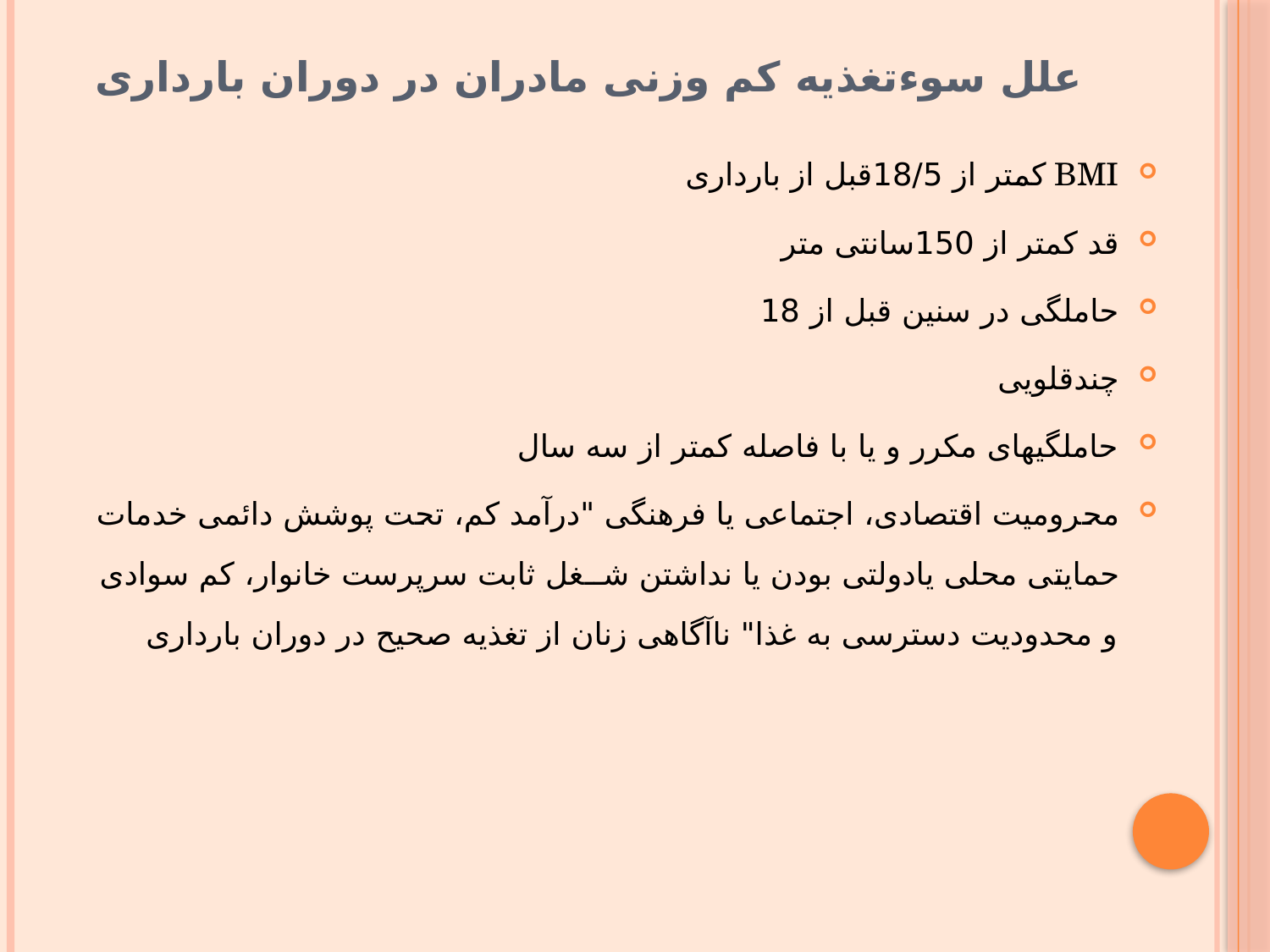

# علل سوءتغذيه كم وزنى مادران در دوران باردارى
BMI كمتر از 18/5قبل از باردارى
قد كمتر از 150سانتى متر
حاملگى در سنين قبل از 18
چندقلويى
حاملگیهاى مكرر و يا با فاصله كمتر از سه سال
محروميت اقتصادى، اجتماعى يا فرهنگى "درآمد كم، تحت پوشش دائمى خدمات حمايتى محلى يادولتى بودن يا نداشتن شــغل ثابت سرپرست خانوار، كم سوادى و محدوديت دسترسى به غذا" ناآگاهى زنان از تغذيه صحيح در دوران باردارى